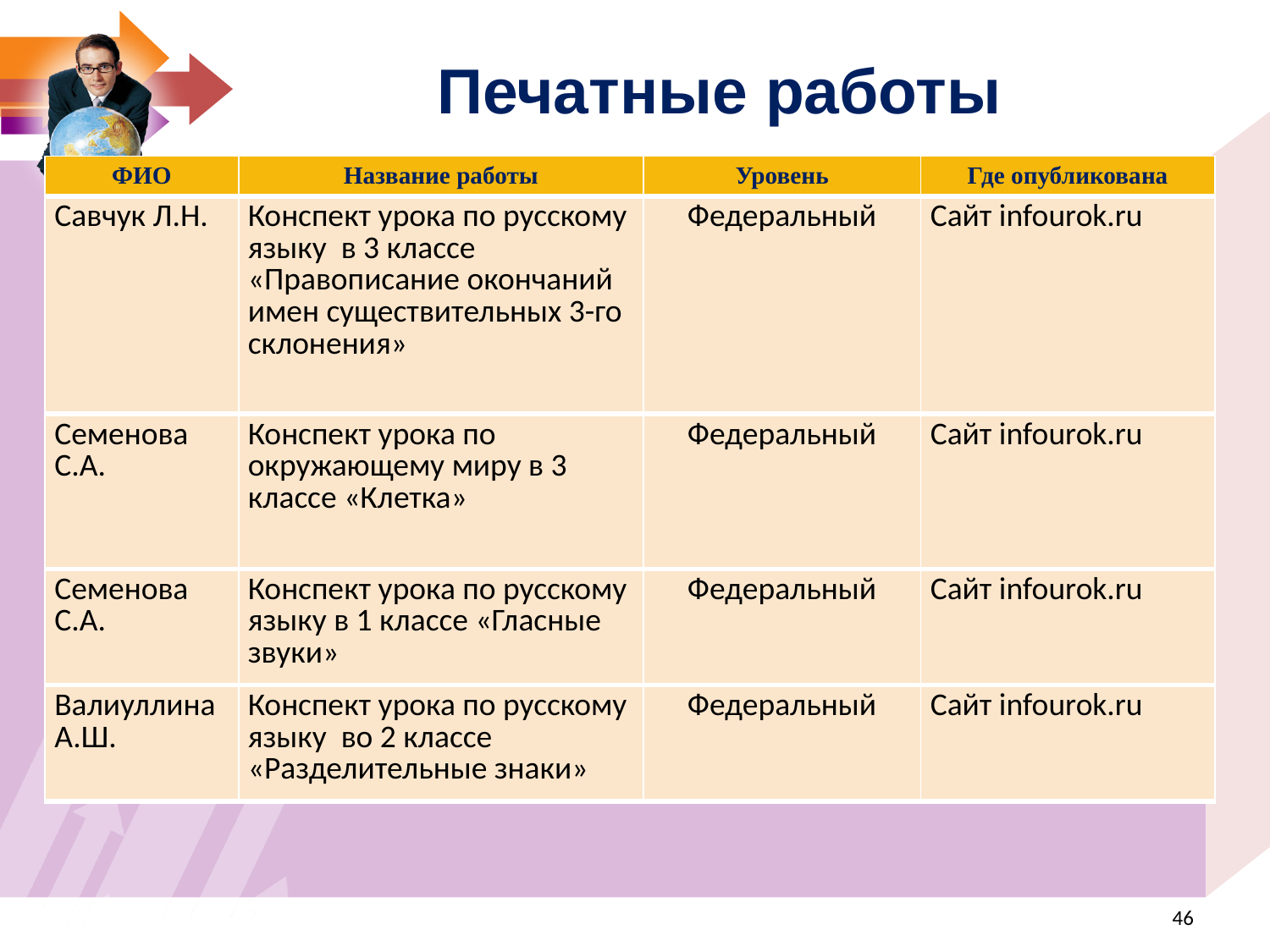

Печатные работы
| ФИО | Название работы | Уровень | Где опубликована |
| --- | --- | --- | --- |
| Савчук Л.Н. | Конспект урока по русскому языку в 3 классе «Правописание окончаний имен существительных 3-го склонения» | Федеральный | Сайт infourok.ru |
| Семенова С.А. | Конспект урока по окружающему миру в 3 классе «Клетка» | Федеральный | Сайт infourok.ru |
| Семенова С.А. | Конспект урока по русскому языку в 1 классе «Гласные звуки» | Федеральный | Сайт infourok.ru |
| Валиуллина А.Ш. | Конспект урока по русскому языку во 2 классе «Разделительные знаки» | Федеральный | Сайт infourok.ru |
46